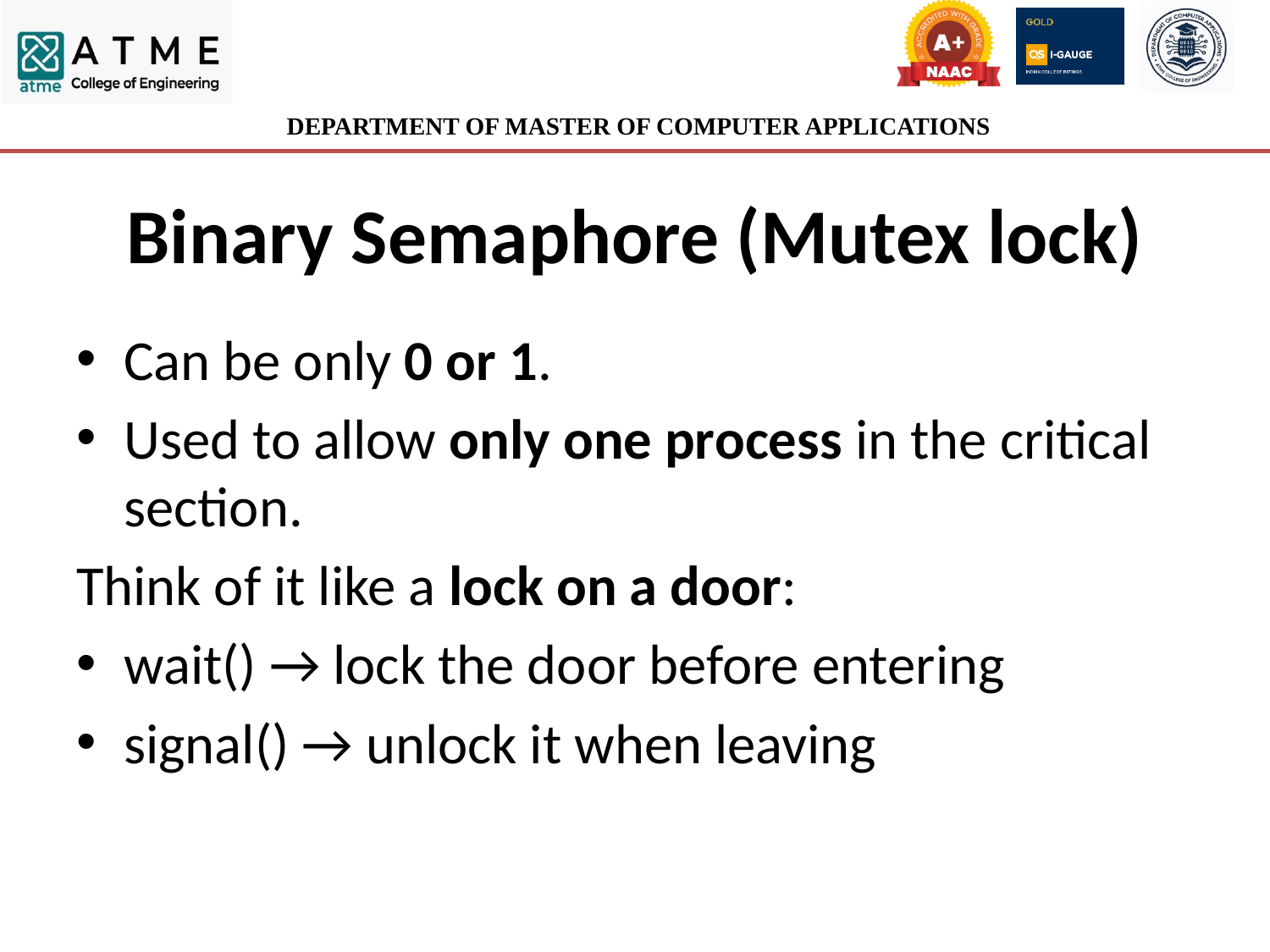

# Binary Semaphore (Mutex lock)
Can be only 0 or 1.
Used to allow only one process in the critical section.
Think of it like a lock on a door:
wait() → lock the door before entering
signal() → unlock it when leaving